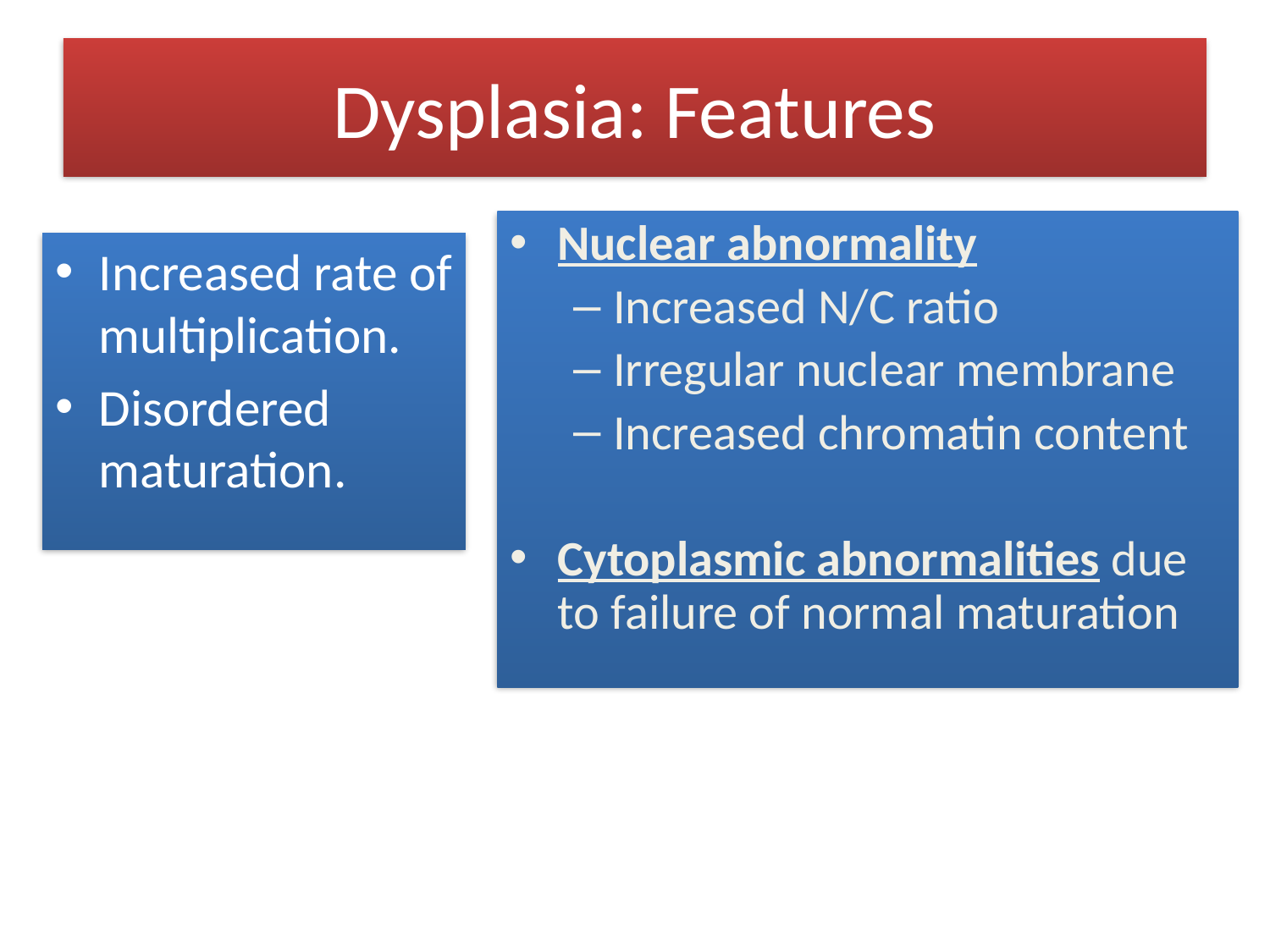

# Dysplasia
Dysplasia: Features
Nuclear abnormality
Increased N/C ratio
Irregular nuclear membrane
Increased chromatin content

Cytoplasmic abnormalities due to failure of normal maturation

Increased rate of multiplication.
Disordered maturation.